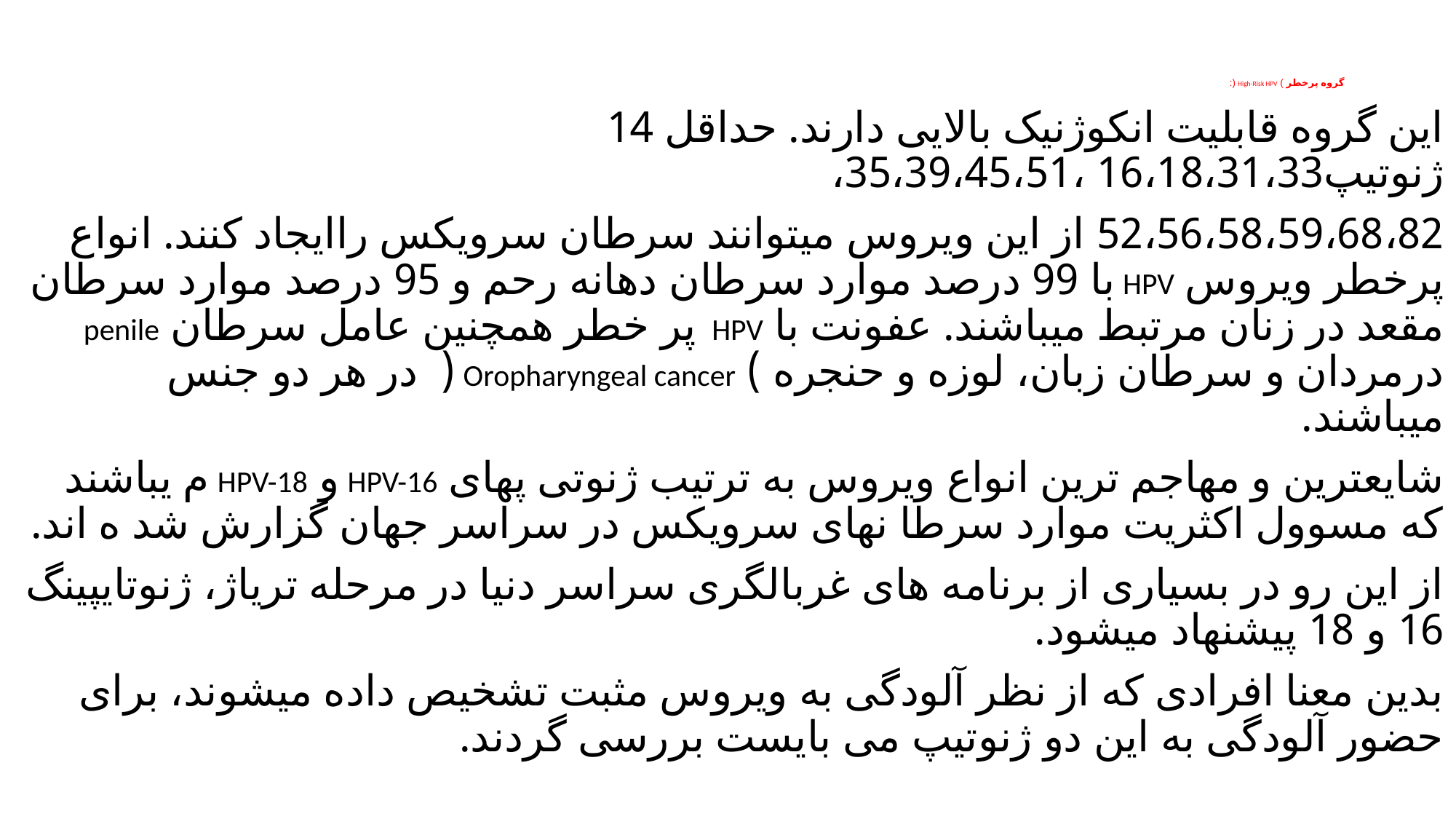

# گروه پرخطر ) High-Risk HPV (:
این گروه قابلیت انکوژنیک بالایی دارند. حداقل 14 ژنوتیپ16،18،31،33 ،35،39،45،51،
52،56،58،59،68،82 از این ویروس میتوانند سرطان سرویکس راایجاد کنند. انواع پرخطر ویروس HPV با 99 درصد موارد سرطان دهانه رحم و 95 درصد موارد سرطان مقعد در زنان مرتبط میباشند. عفونت با HPV  پر خطر همچنین عامل سرطان penile درمردان و سرطان زبان، لوزه و حنجره ) Oropharyngeal cancer (  در هر دو جنس میباشند.
شایعترین و مهاجم ترین انواع ویروس به ترتیب ژنوتی پهای HPV-16 و HPV-18 م یباشند که مسوول اکثریت موارد سرطا نهای سرویکس در سراسر جهان گزارش شد ه اند.
از این رو در بسیاری از برنامه های غربالگری سراسر دنیا در مرحله تریاژ، ژنوتایپینگ 16 و 18 پیشنهاد میشود.
بدین معنا افرادی که از نظر آلودگی به ویروس مثبت تشخیص داده میشوند، برای حضور آلودگی به این دو ژنوتیپ می بایست بررسی گردند.